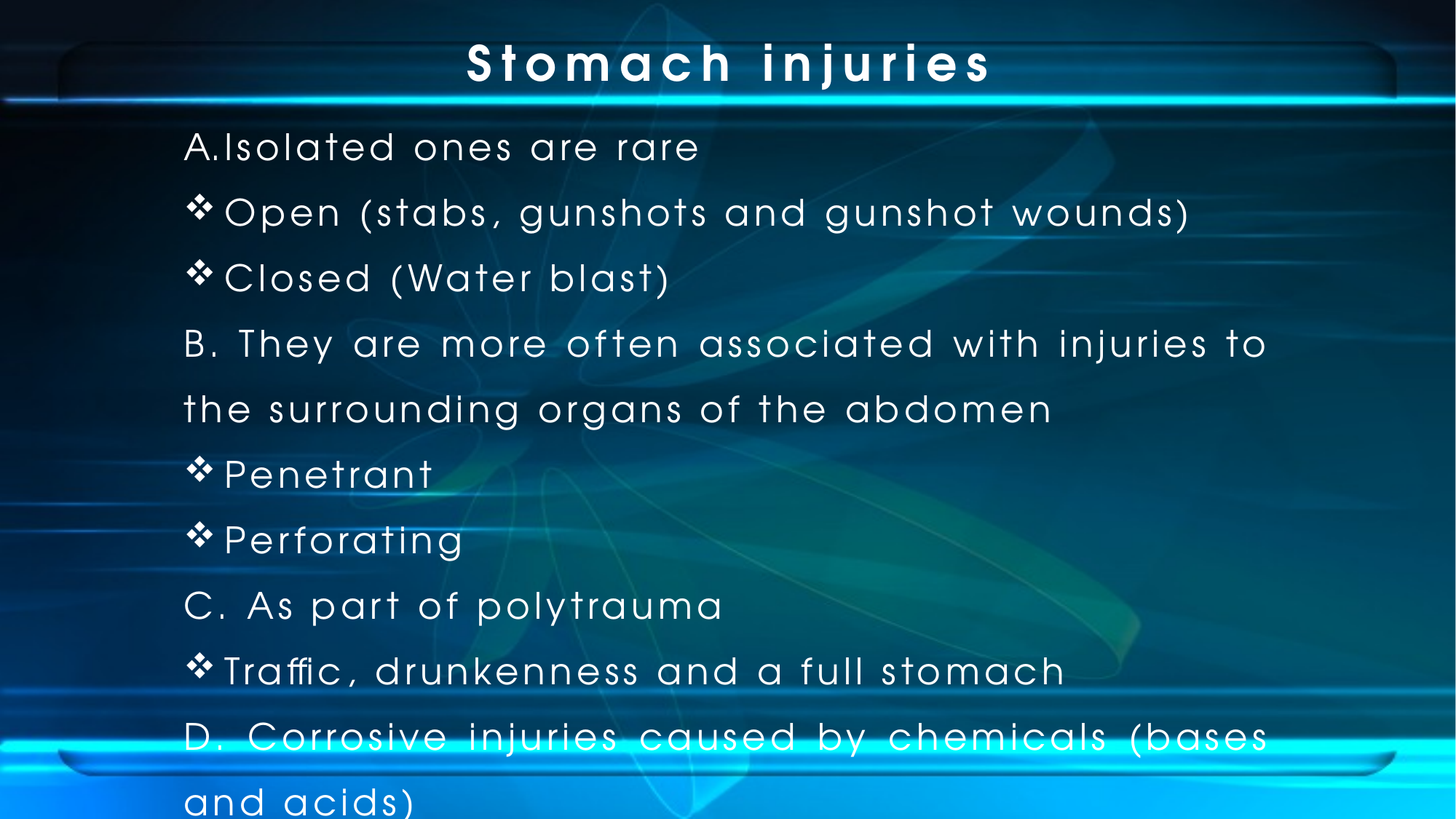

Stomach injuries
Isolated ones are rare
Open (stabs, gunshots and gunshot wounds)
Closed (Water blast)
B. They are more often associated with injuries to the surrounding organs of the abdomen
Penetrant
Perforating
C. As part of polytrauma
Traffic, drunkenness and a full stomach
D. Corrosive injuries caused by chemicals (bases and acids)
Treatment: sutures and resections